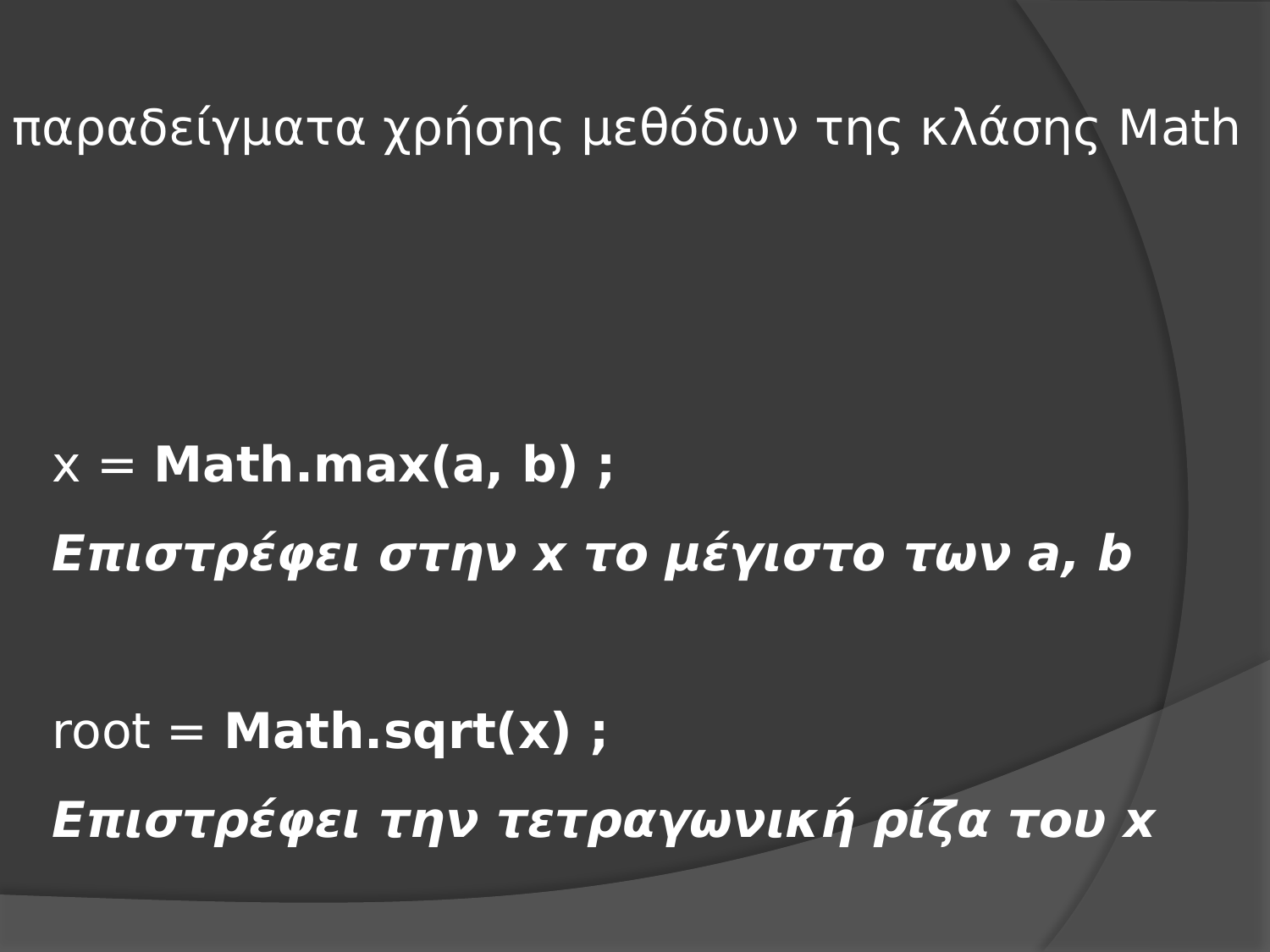

παραδείγματα χρήσης μεθόδων της κλάσης Math
x = Math.max(a, b) ;
Επιστρέφει στην x το μέγιστο των a, b

root = Math.sqrt(x) ;
Επιστρέφει την τετραγωνική ρίζα του x